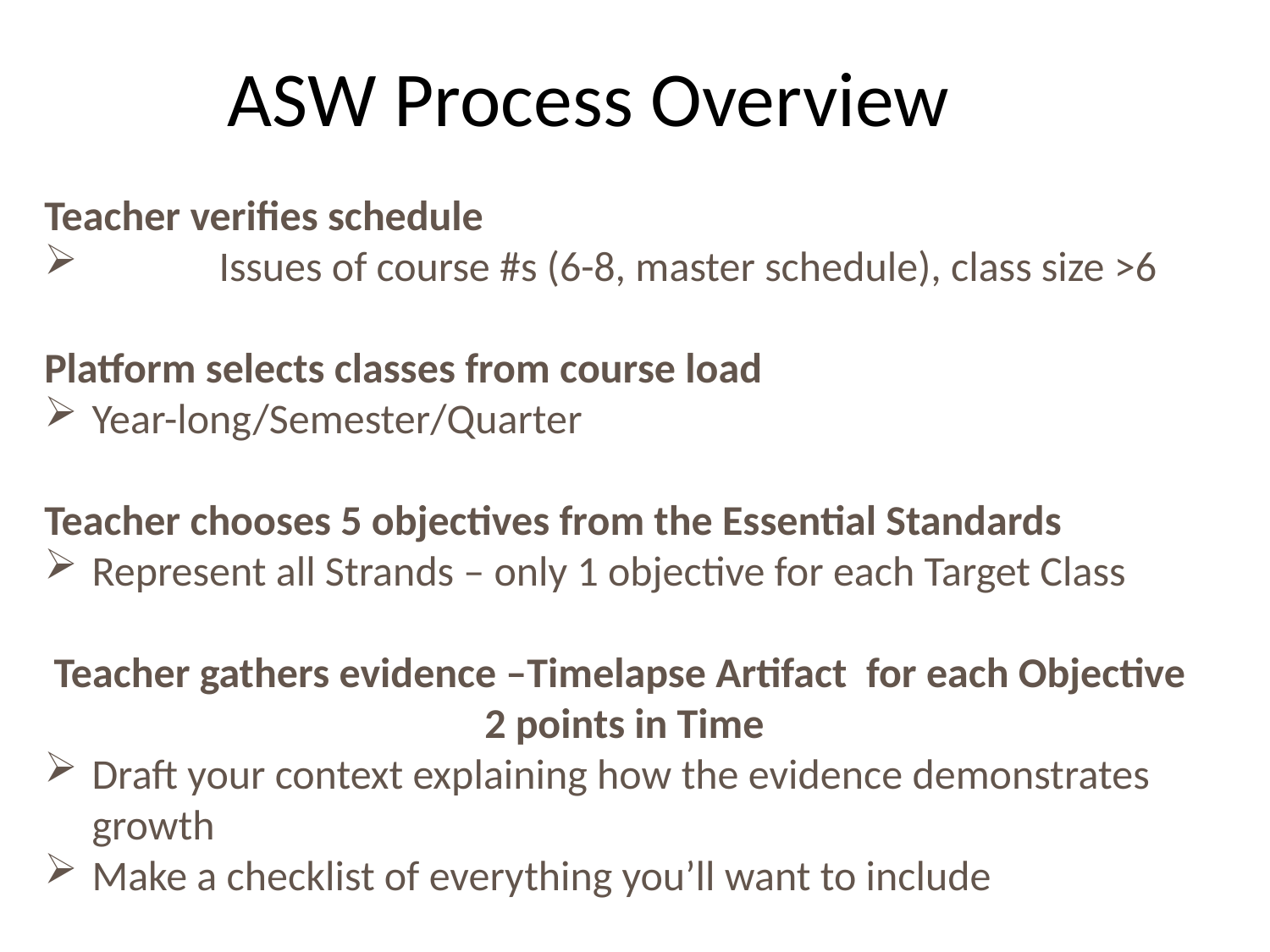

# ASW Process Overview

Teacher verifies schedule
	Issues of course #s (6-8, master schedule), class size >6

Platform selects classes from course load
Year-long/Semester/Quarter

Teacher chooses 5 objectives from the Essential Standards
Represent all Strands – only 1 objective for each Target Class

 Teacher gathers evidence –Timelapse Artifact  for each Objective
2 points in Time
Draft your context explaining how the evidence demonstrates growth
Make a checklist of everything you’ll want to include